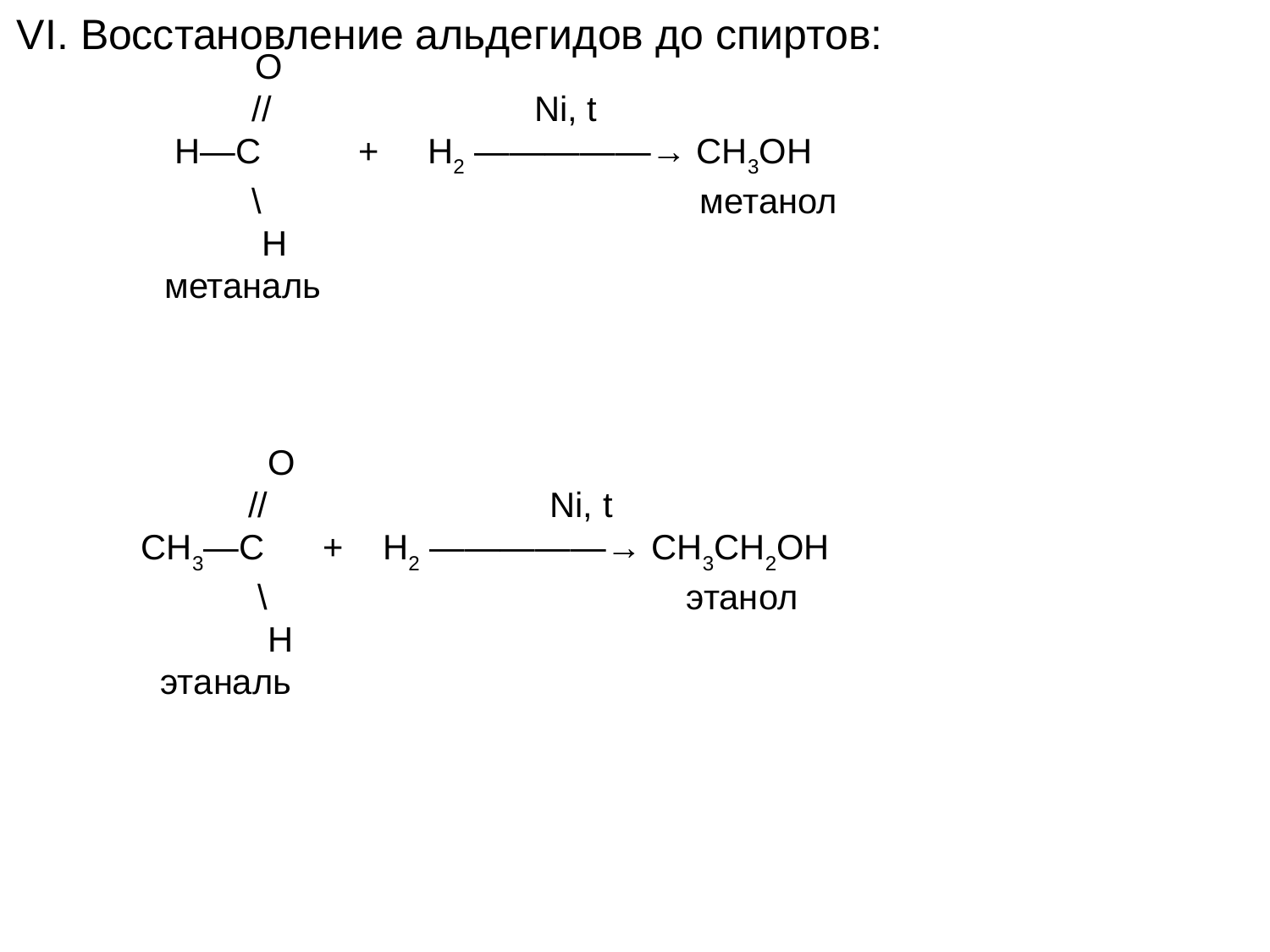

VI. Восстановление альдегидов до спиртов:

                                   O
                     //                           Ni, t
             H—C          +     H2 —————→ CH3OH
                     \                                             метанол
                      H
            метаналь
                       O
                     //                             Ni, t
          СH3—C      +    H2 —————→ CH3СH2ОН
                      \                                           этанол
                       H
            этаналь